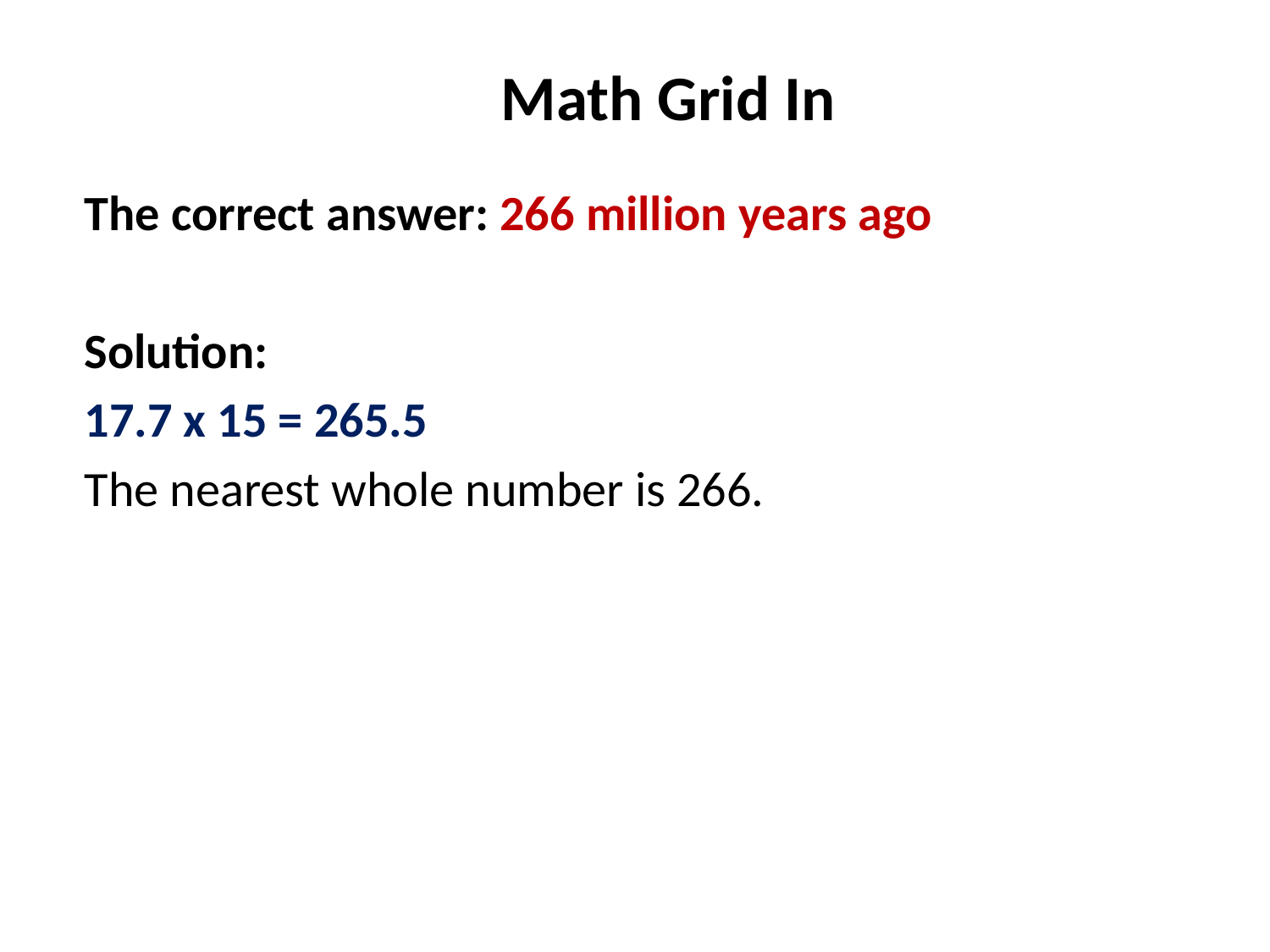

# Math Grid In
The correct answer: 266 million years ago

Solution:
17.7 x 15 = 265.5
The nearest whole number is 266.